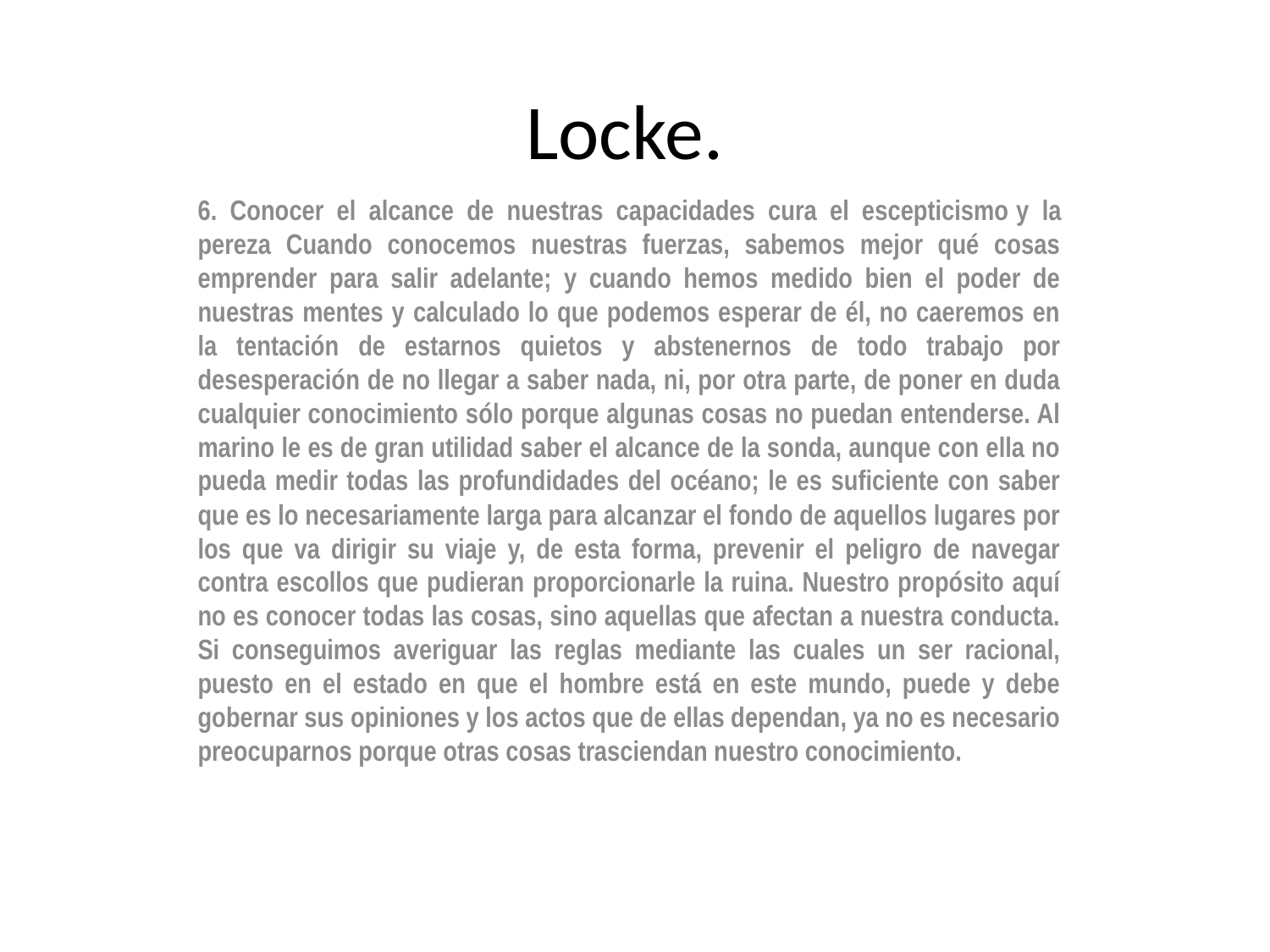

# Locke.
6. Conocer el alcance de nuestras capacidades cura el escepticismo y la pereza Cuando conocemos nuestras fuerzas, sabemos mejor qué cosas emprender para salir adelante; y cuando hemos medido bien el poder de nuestras mentes y calculado lo que podemos esperar de él, no caeremos en la tentación de estarnos quietos y abstenernos de todo trabajo por desesperación de no llegar a saber nada, ni, por otra parte, de poner en duda cualquier conocimiento sólo porque algunas cosas no puedan entenderse. Al marino le es de gran utilidad saber el alcance de la sonda, aunque con ella no pueda medir todas las profundidades del océano; le es suficiente con saber que es lo necesariamente larga para alcanzar el fondo de aquellos lugares por los que va dirigir su viaje y, de esta forma, prevenir el peligro de navegar contra escollos que pudieran proporcionarle la ruina. Nuestro propósito aquí no es conocer todas las cosas, sino aquellas que afectan a nuestra conducta. Si conseguimos averiguar las reglas mediante las cuales un ser racional, puesto en el estado en que el hombre está en este mundo, puede y debe gobernar sus opiniones y los actos que de ellas dependan, ya no es necesario preocuparnos porque otras cosas trasciendan nuestro conocimiento.